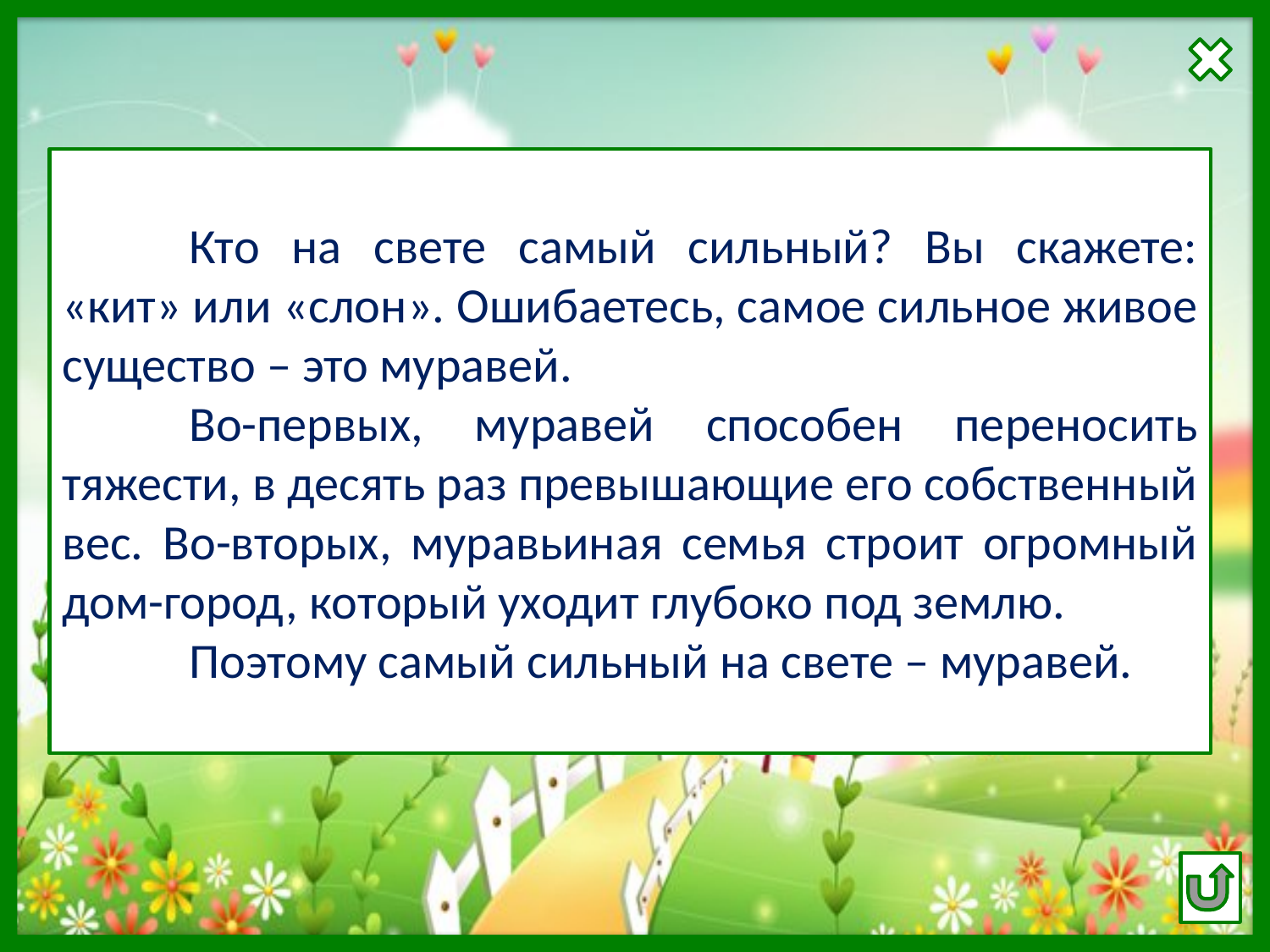

Кто на свете самый сильный? Вы скажете: «кит» или «слон». Ошибаетесь, самое сильное живое существо – это муравей.
	Во-первых, муравей способен переносить тяжести, в десять раз превышающие его собственный вес. Во-вторых, муравьиная семья строит огромный дом-город, который уходит глубоко под землю.
	Поэтому самый сильный на свете – муравей.